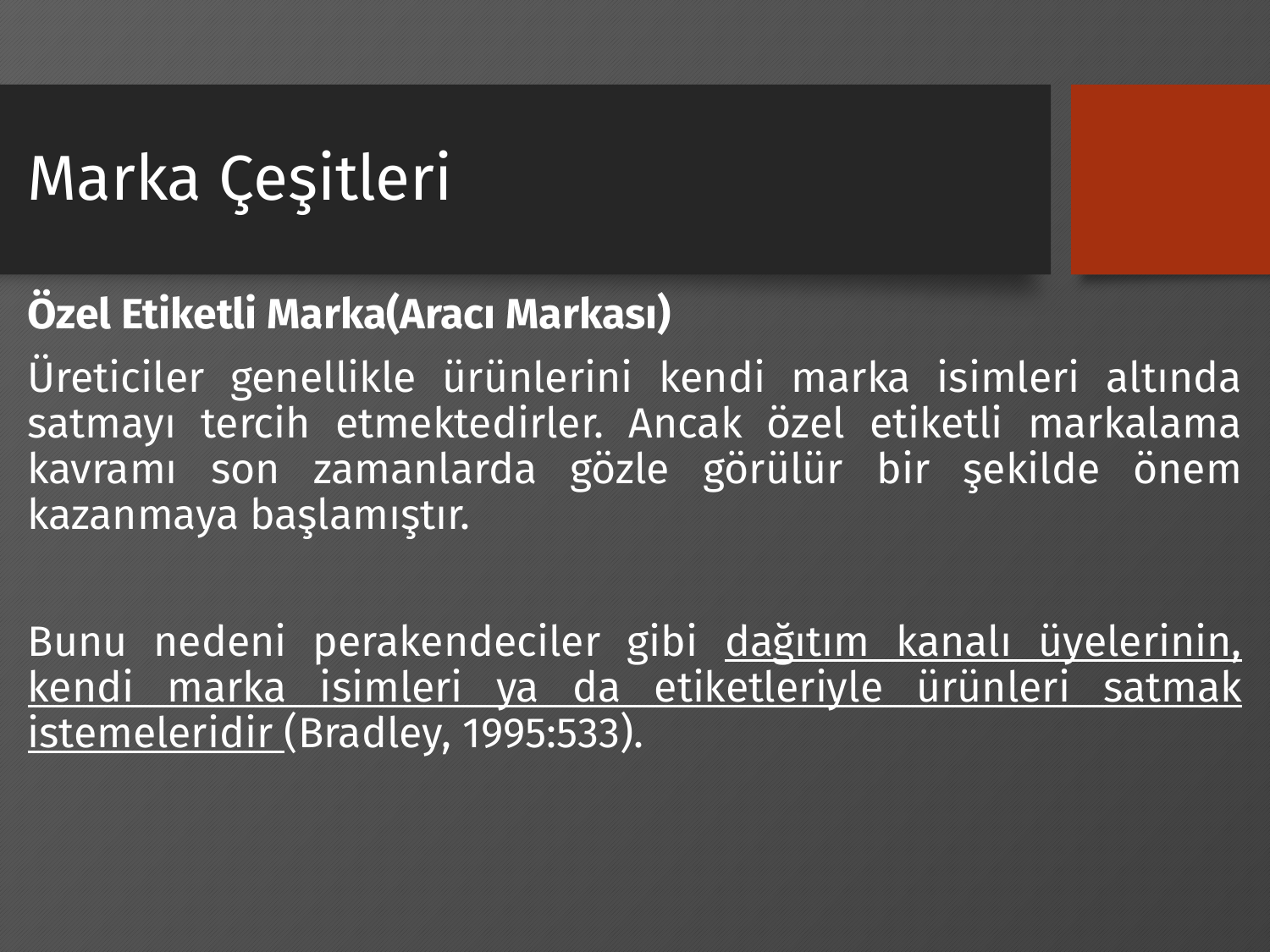

# Marka Çeşitleri
Özel Etiketli Marka(Aracı Markası)
Üreticiler genellikle ürünlerini kendi marka isimleri altında satmayı tercih etmektedirler. Ancak özel etiketli markalama kavramı son zamanlarda gözle görülür bir şekilde önem kazanmaya başlamıştır.

Bunu nedeni perakendeciler gibi dağıtım kanalı üyelerinin, kendi marka isimleri ya da etiketleriyle ürünleri satmak istemeleridir (Bradley, 1995:533).